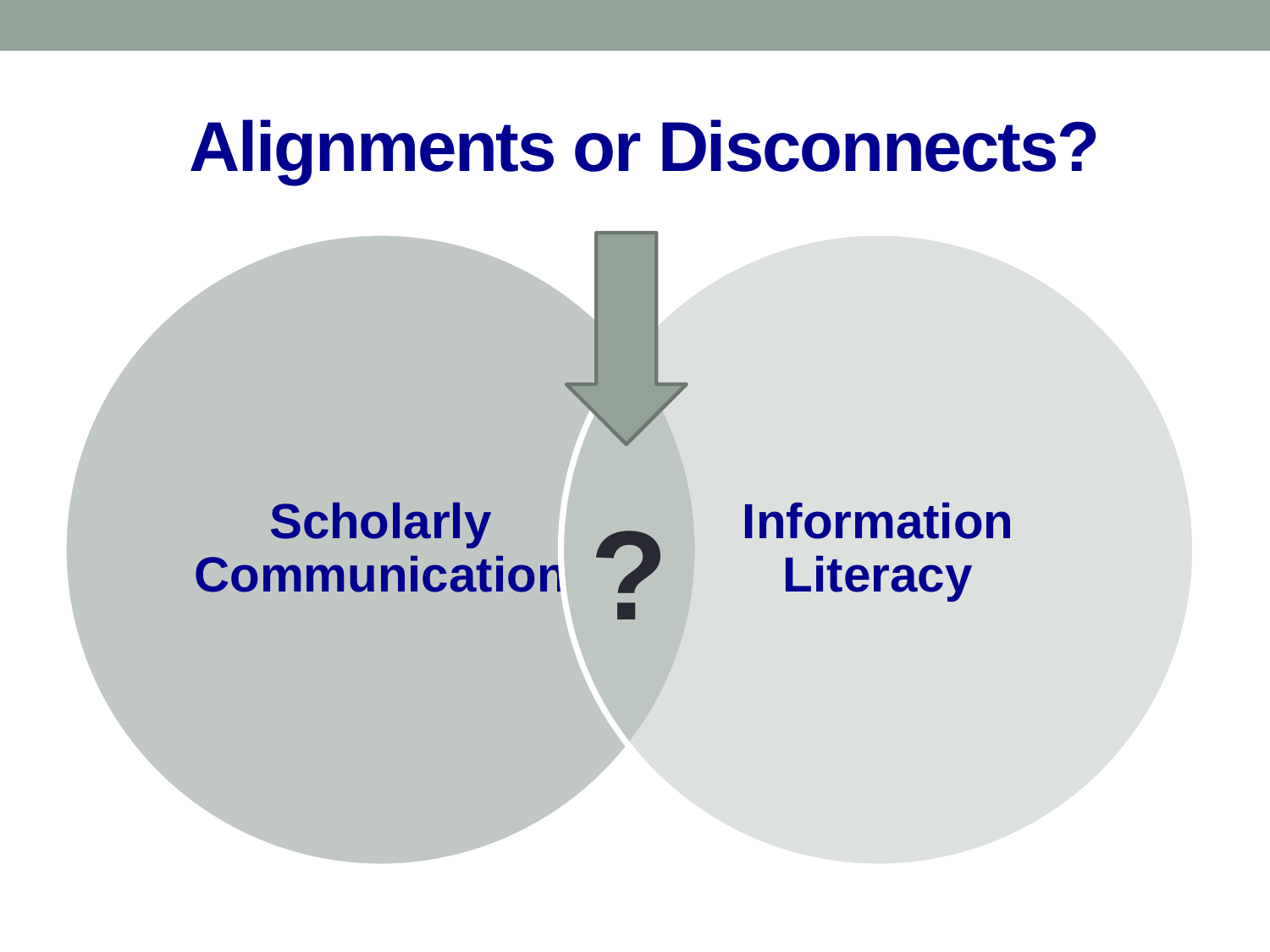

# Alignments or Disconnects?
Scholarly Communication
Information Literacy

?